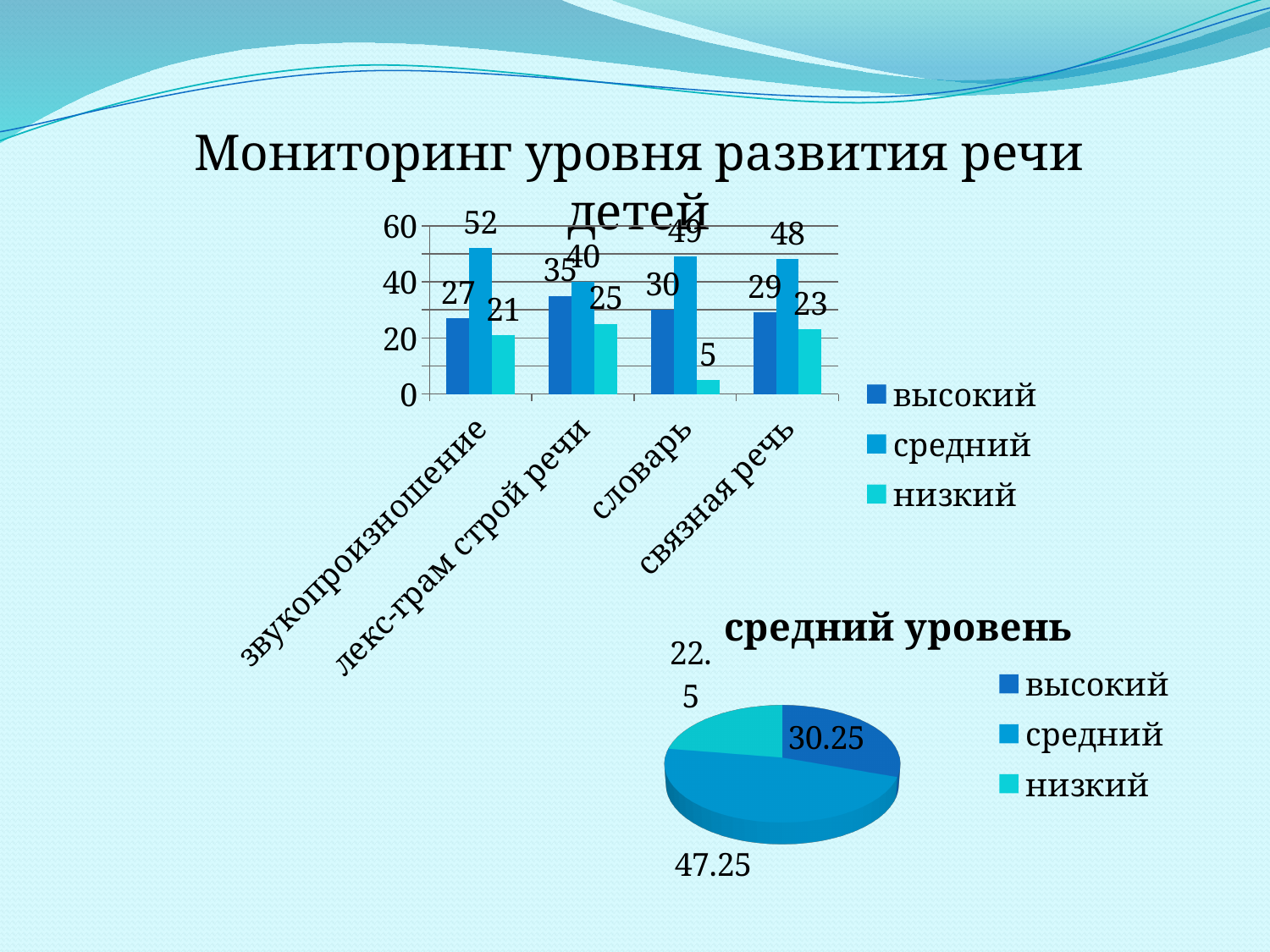

Мониторинг уровня развития речи детей

### Chart

| Category | высокий | средний | низкий |
|---|---|---|---|
| звукопроизношение | 27.0 | 52.0 | 21.0 |
| лекс-грам строй речи | 35.0 | 40.0 | 25.0 |
| словарь | 30.0 | 49.0 | 5.0 |
| связная речь | 29.0 | 48.0 | 23.0 |

[unsupported chart]